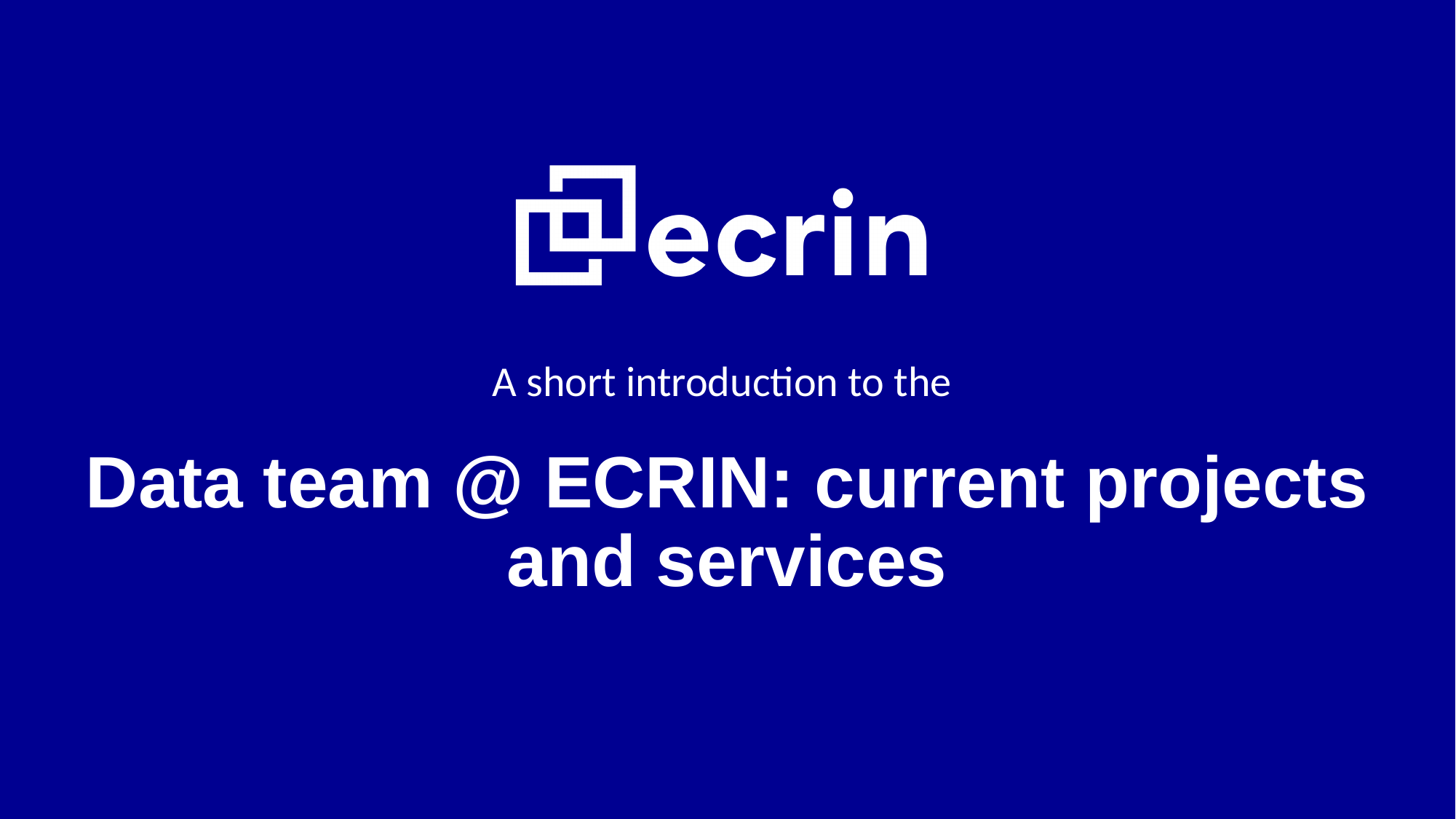

A short introduction to the
# Data team @ ECRIN: current projects and services